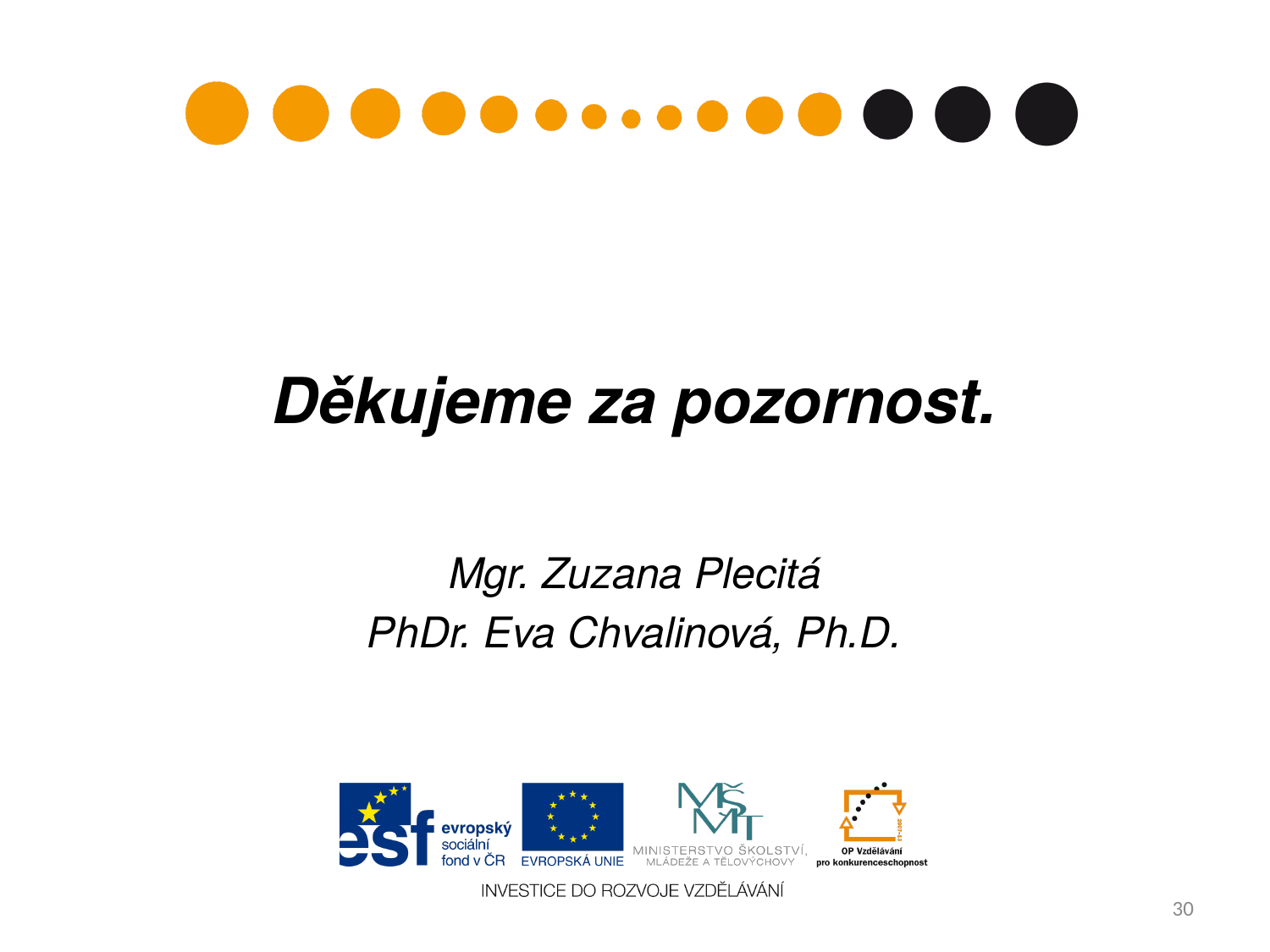

# Děkujeme za pozornost.
Mgr. Zuzana Plecitá
PhDr. Eva Chvalinová, Ph.D.

30